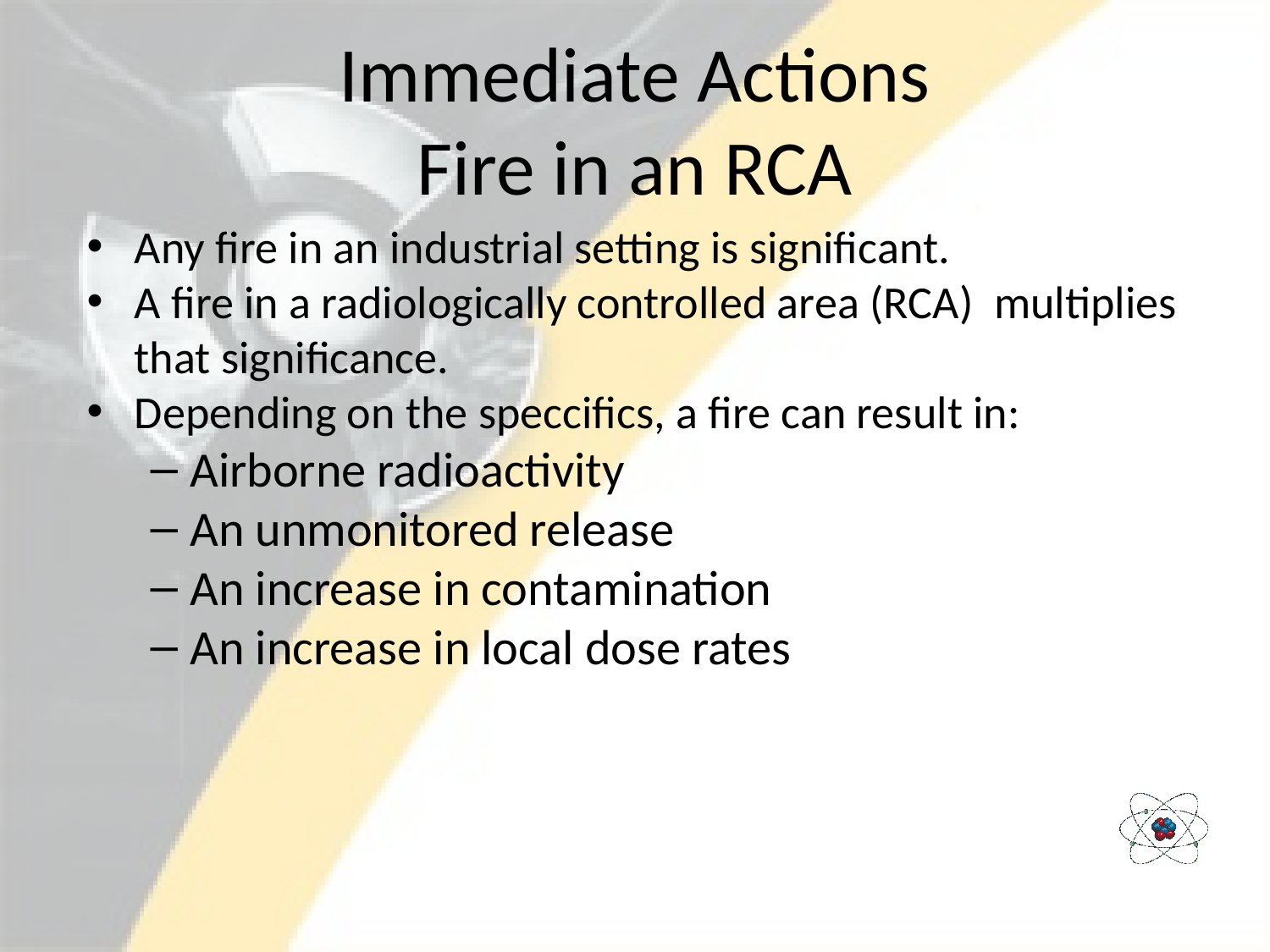

# Immediate Actions Fire in an RCA
Any fire in an industrial setting is significant.
A fire in a radiologically controlled area (RCA)  multiplies that significance.
Depending on the speccifics, a fire can result in:
Airborne radioactivity
An unmonitored release
An increase in contamination
An increase in local dose rates